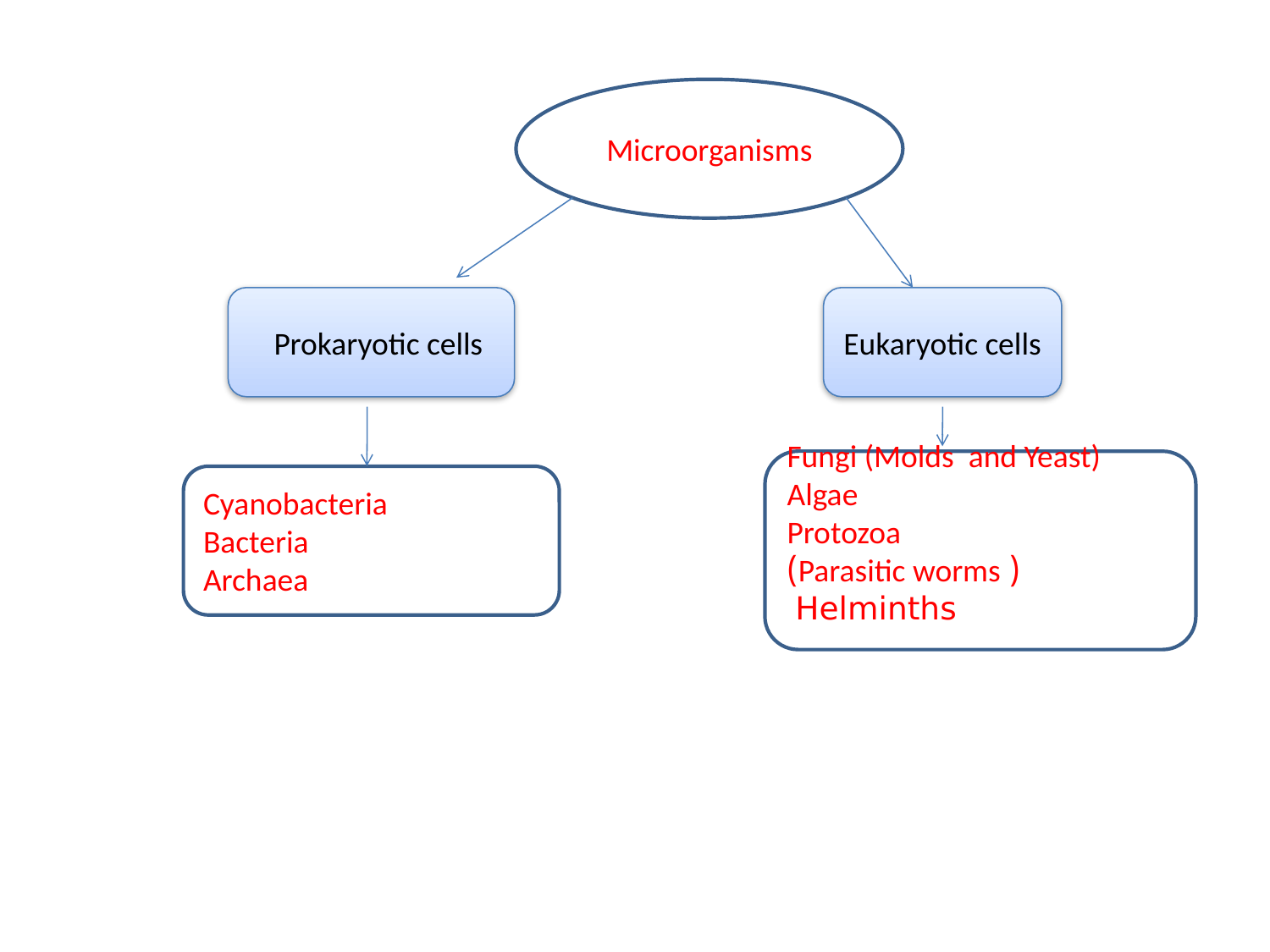

Microorganisms
  Prokaryotic cells
Eukaryotic cells
Fungi (Molds  and Yeast)
Algae
Protozoa
( Parasitic worms) Helminths

Cyanobacteria
Bacteria
Archaea